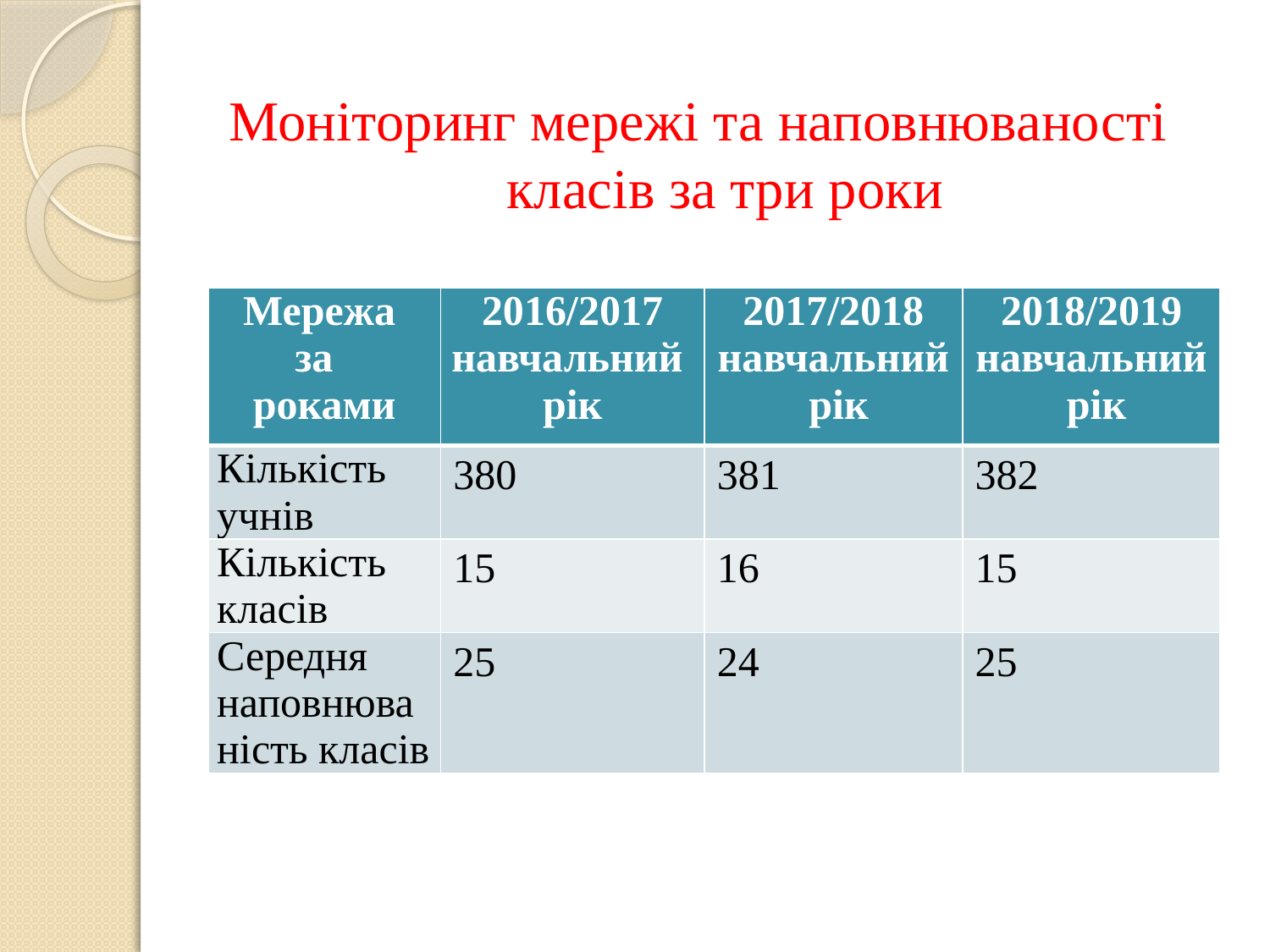

Моніторинг мережі та наповнюваності  класів за три роки
| Мережа за роками | 2016/2017 навчальний рік | 2017/2018 навчальний рік | 2018/2019 навчальний рік |
| --- | --- | --- | --- |
| Кількість учнів | 380 | 381 | 382 |
| Кількість класів | 15 | 16 | 15 |
| Середня наповнюваність класів | 25 | 24 | 25 |